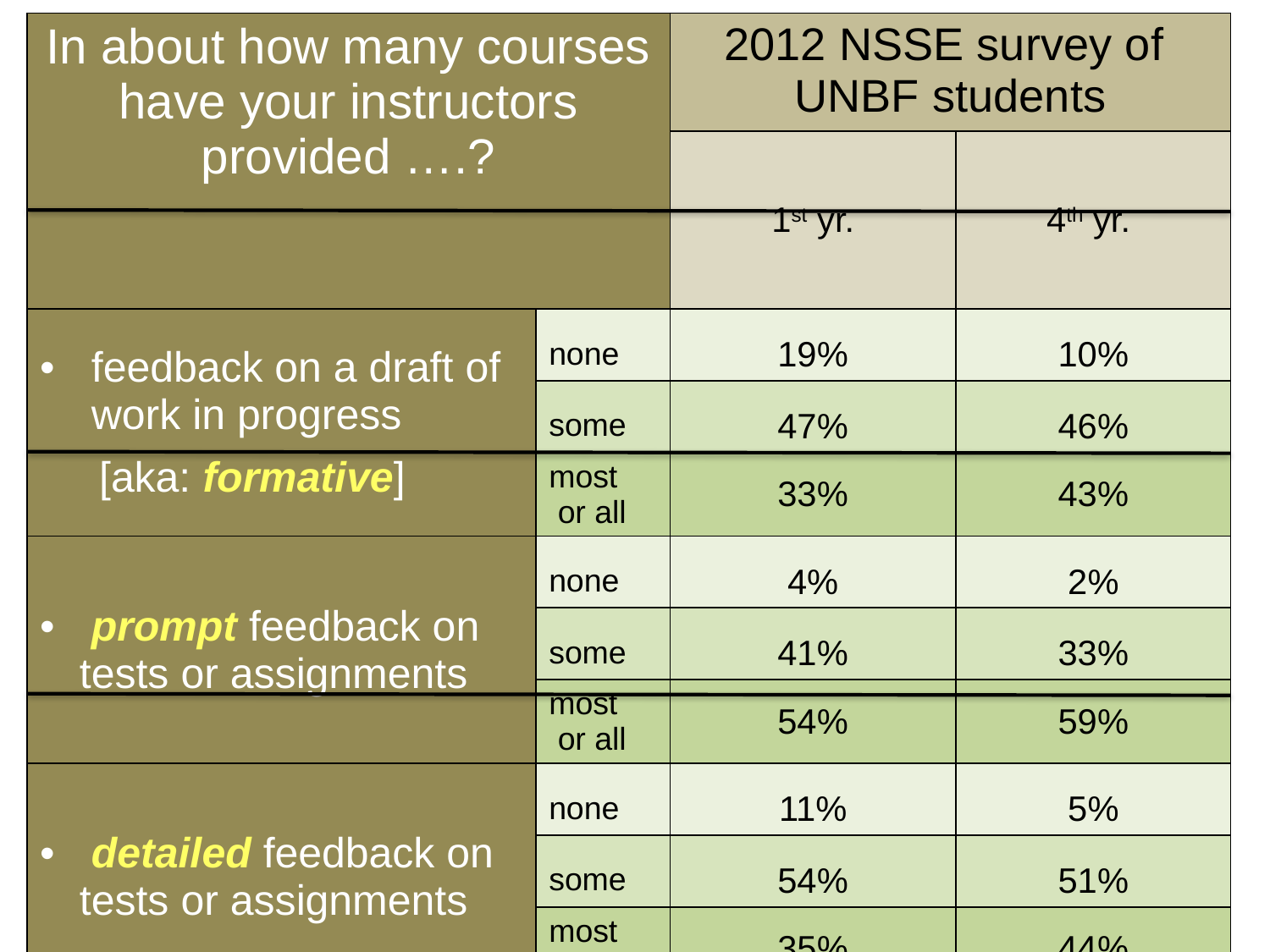

| In about how many courses have your instructors provided ….? |  | 2012 NSSE survey of UNBF students |  |
| --- | --- | --- | --- |
|  |  | 1st yr. | 4th yr. |
| feedback on a draft of work in progress [aka: formative] | none | 19% | 10% |
|  | some | 47% | 46% |
|  | most or all | 33% | 43% |
| prompt feedback on tests or assignments | none | 4% | 2% |
|  | some | 41% | 33% |
|  | most or all | 54% | 59% |
| detailed feedback on tests or assignments | none | 11% | 5% |
|  | some | 54% | 51% |
|  | most or all | 35% | 44% |